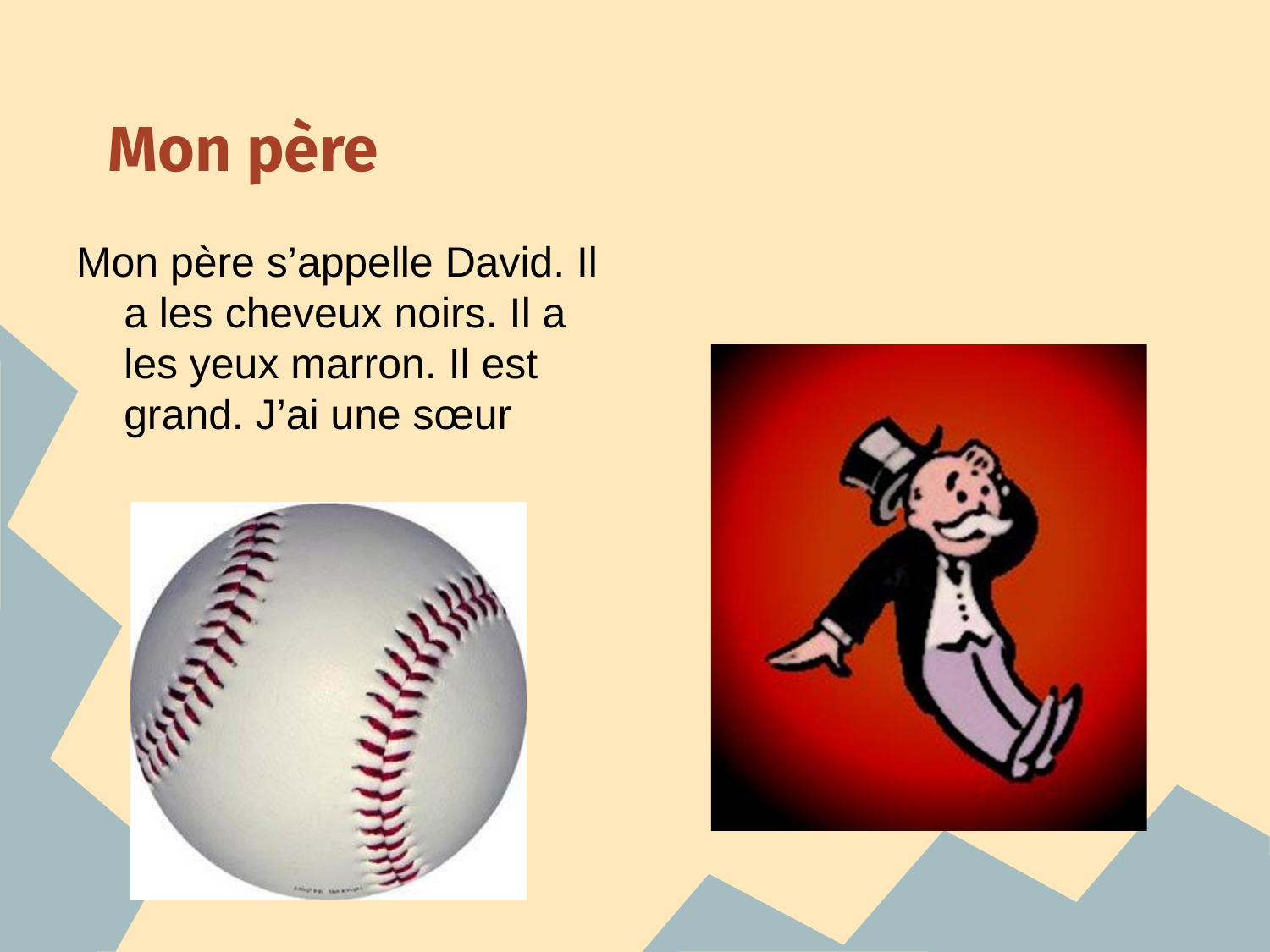

# Mon père
Mon père s’appelle David. Il a les cheveux noirs. Il a les yeux marron. Il est grand. J’ai une sœur